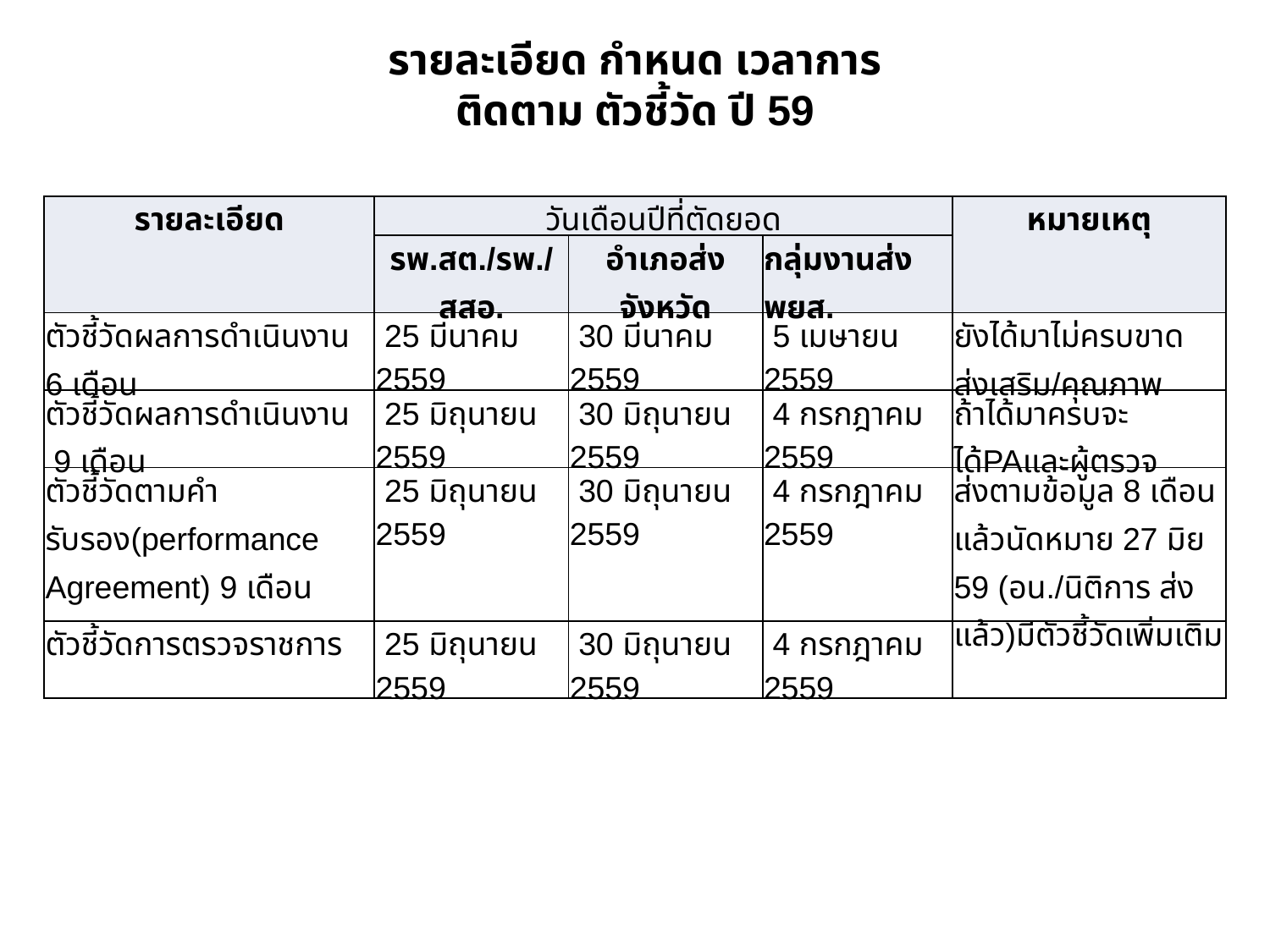

รายละเอียด กำหนด เวลาการติดตาม ตัวชี้วัด ปี 59
| รายละเอียด | วันเดือนปีที่ตัดยอด |  |  | หมายเหตุ |
| --- | --- | --- | --- | --- |
|  | รพ.สต./รพ./สสอ. | อำเภอส่งจังหวัด | กลุ่มงานส่ง พยส. |  |
| ตัวชี้วัดผลการดำเนินงาน 6 เดือน | 25 มีนาคม 2559 | 30 มีนาคม 2559 | 5 เมษายน 2559 | ยังได้มาไม่ครบขาด ส่งเสริม/คุณภาพ |
| ตัวชี้วัดผลการดำเนินงาน 9 เดือน | 25 มิถุนายน 2559 | 30 มิถุนายน 2559 | 4 กรกฎาคม 2559 | ถ้าได้มาครบจะได้PAและผู้ตรวจ |
| ตัวชี้วัดตามคำรับรอง(performance Agreement) 9 เดือน | 25 มิถุนายน 2559 | 30 มิถุนายน 2559 | 4 กรกฎาคม 2559 | ส่งตามข้อมูล 8 เดือนแล้วนัดหมาย 27 มิย 59 (อน./นิติการ ส่งแล้ว)มีตัวชี้วัดเพิ่มเติม |
| ตัวชี้วัดการตรวจราชการ | 25 มิถุนายน 2559 | 30 มิถุนายน 2559 | 4 กรกฎาคม 2559 |  |